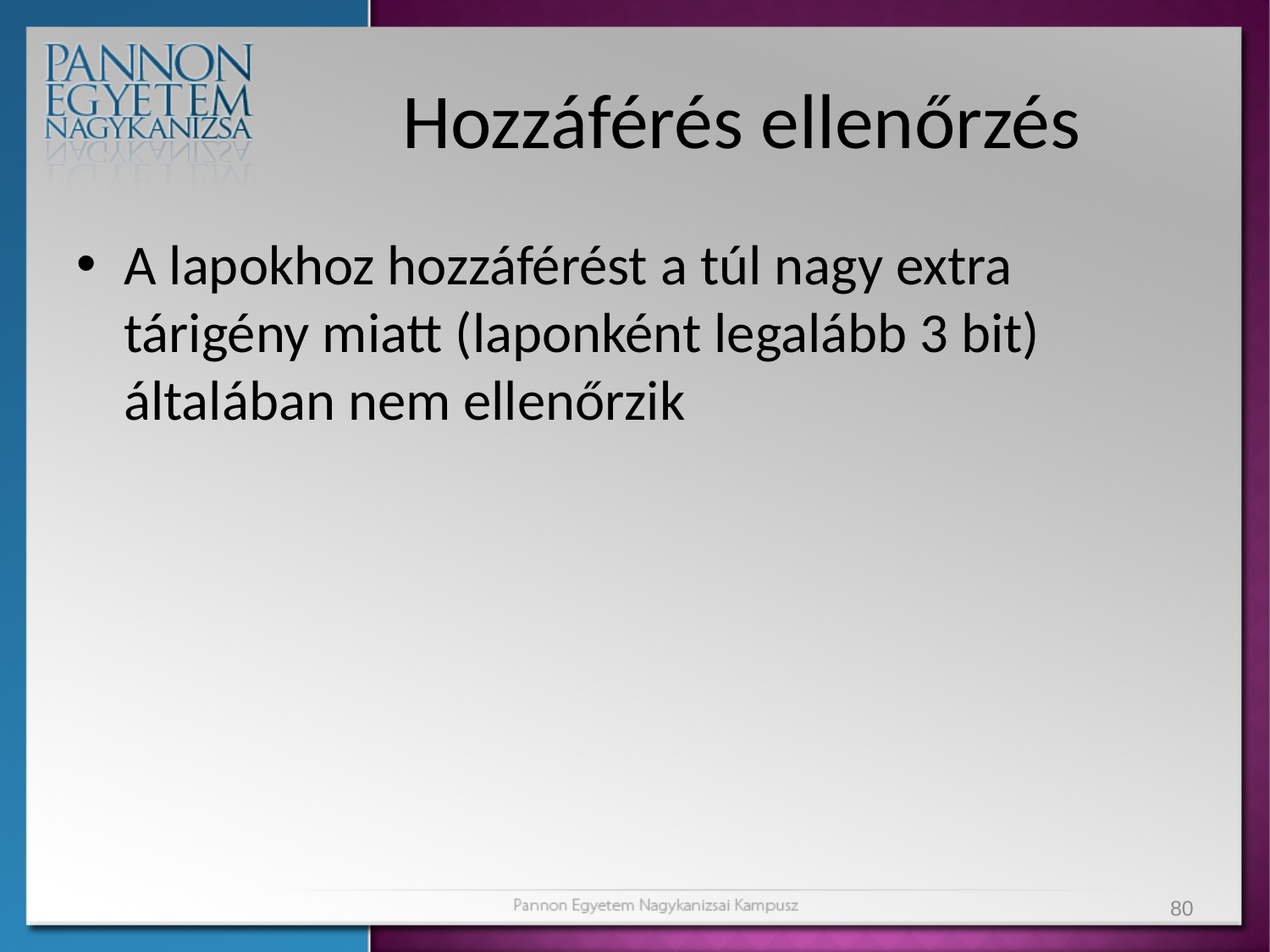

# Hozzáférés ellenőrzés
A lapokhoz hozzáférést a túl nagy extra tárigény miatt (laponként legalább 3 bit) általában nem ellenőrzik
80